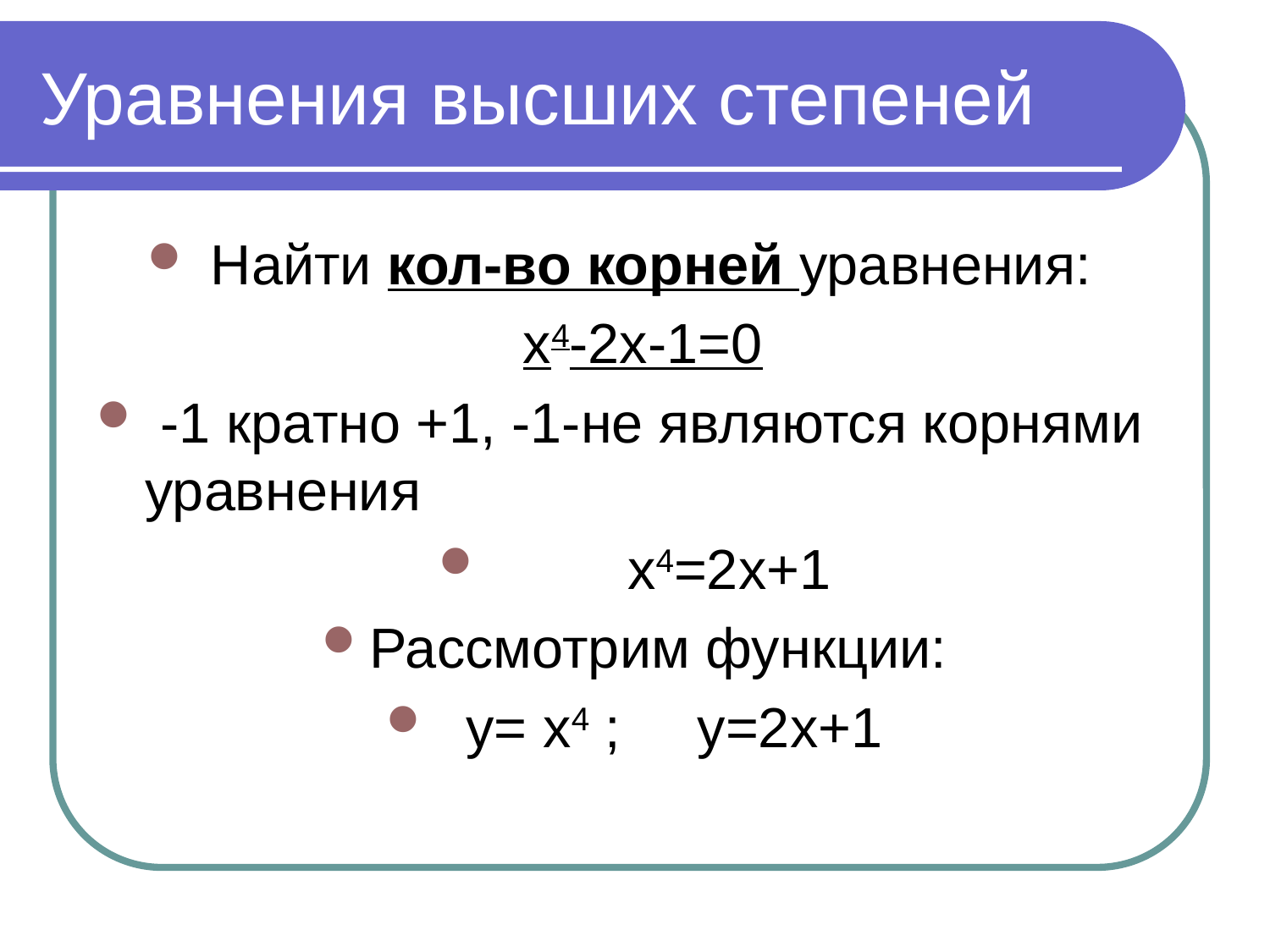

# Уравнения высших степеней
 Найти кол-во корней уравнения:
 х4-2х-1=0
 -1 кратно +1, -1-не являются корнями уравнения
         х4=2х+1
Рассмотрим функции:
  у= х4 ;       у=2х+1